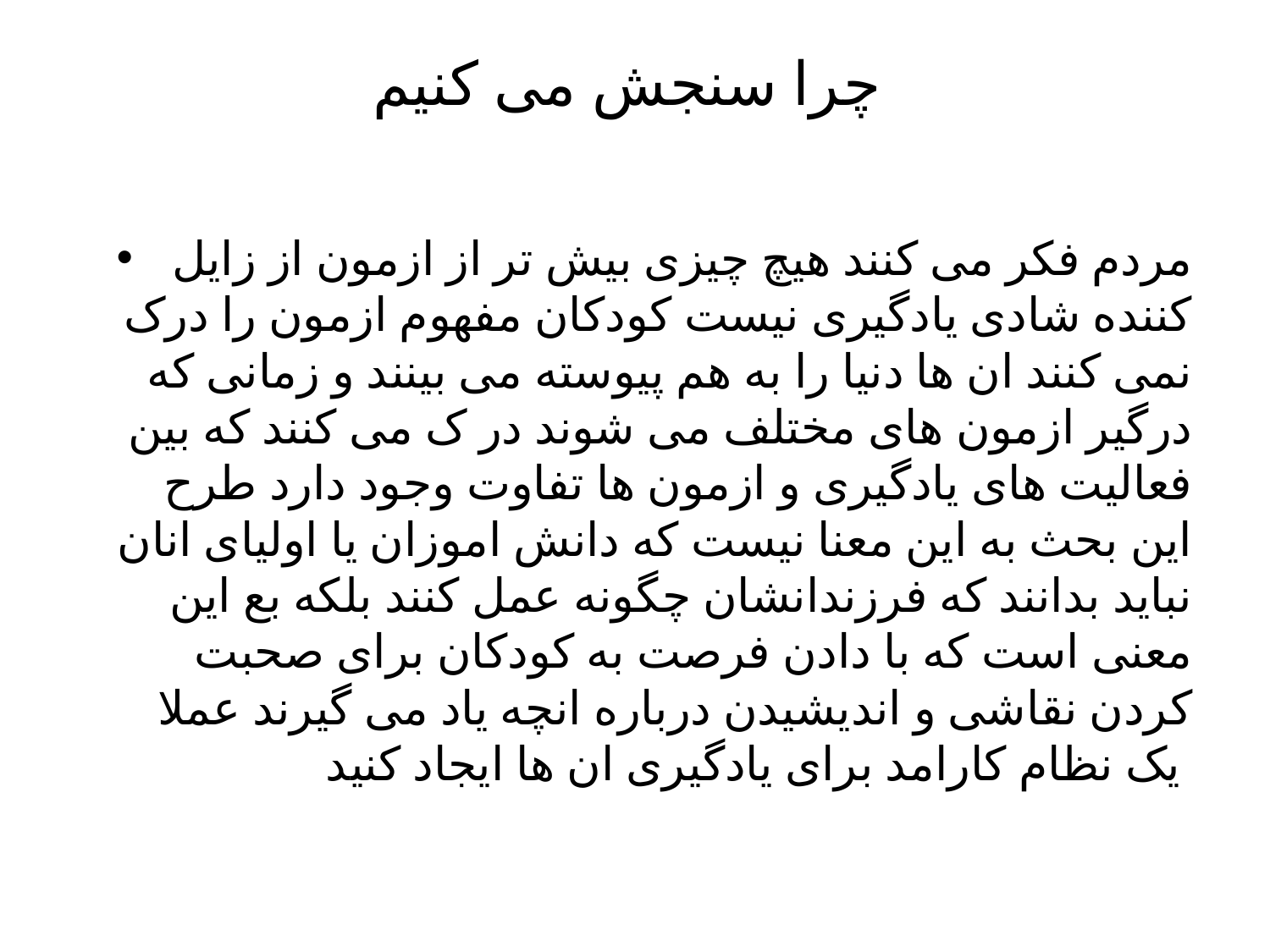

# چرا سنجش می کنیم
مردم فکر می کنند هیچ چیزی بیش تر از ازمون از زایل کننده شادی یادگیری نیست کودکان مفهوم ازمون را درک نمی کنند ان ها دنیا را به هم پیوسته می بینند و زمانی که درگیر ازمون های مختلف می شوند در ک می کنند که بین فعالیت های یادگیری و ازمون ها تفاوت وجود دارد طرح این بحث به این معنا نیست که دانش اموزان یا اولیای انان نباید بدانند که فرزندانشان چگونه عمل کنند بلکه بع این معنی است که با دادن فرصت به کودکان برای صحبت کردن نقاشی و اندیشیدن درباره انچه یاد می گیرند عملا یک نظام کارامد برای یادگیری ان ها ایجاد کنید